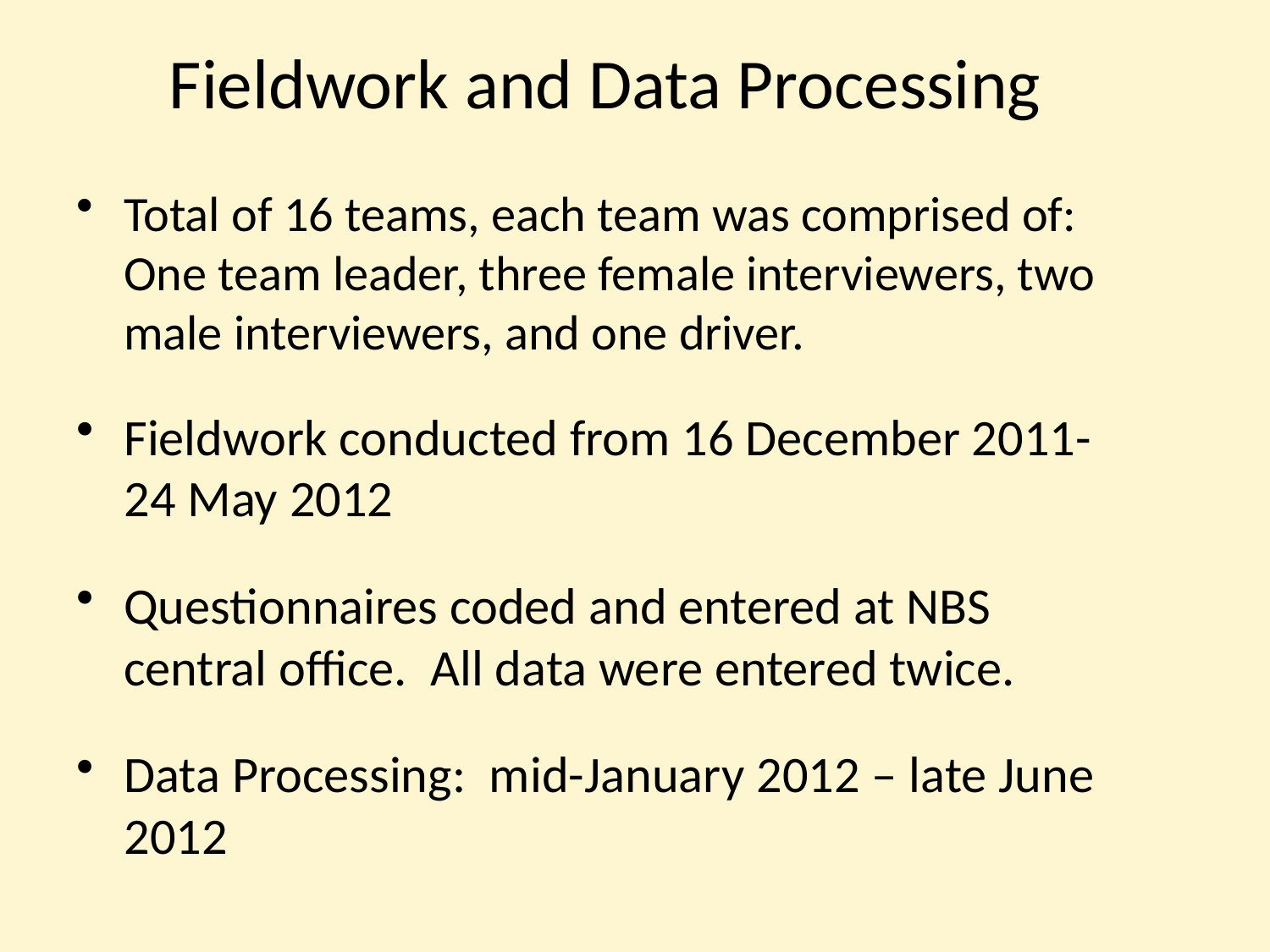

Fieldwork and Data Processing
Total of 16 teams, each team was comprised of:  One team leader, three female interviewers, two male interviewers, and one driver.
Fieldwork conducted from 16 December 2011-24 May 2012
Questionnaires coded and entered at NBS central office.  All data were entered twice.
Data Processing:  mid-January 2012 – late June 2012